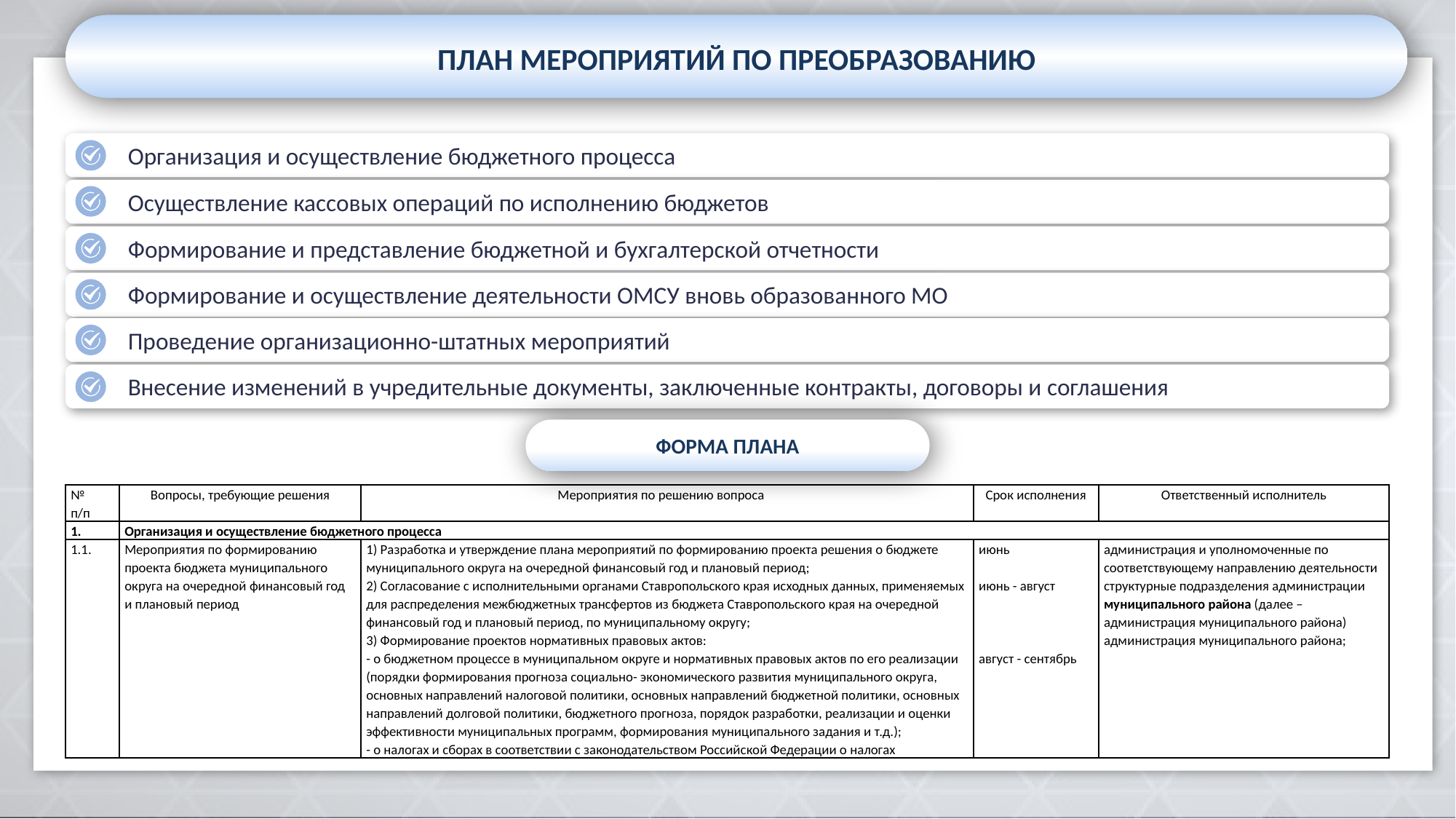

ПЛАН МЕРОПРИЯТИЙ ПО ПРЕОБРАЗОВАНИЮ

Организация и осуществление бюджетного процесса

Осуществление кассовых операций по исполнению бюджетов

Формирование и представление бюджетной и бухгалтерской отчетности

Формирование и осуществление деятельности ОМСУ вновь образованного МО

Проведение организационно-штатных мероприятий

Внесение изменений в учредительные документы, заключенные контракты, договоры и соглашения

ФОРМА ПЛАНА
| № п/п | Вопросы, требующие решения | Мероприятия по решению вопроса | Срок исполнения | Ответственный исполнитель |
| --- | --- | --- | --- | --- |
| 1. | Организация и осуществление бюджетного процесса |  |  |  |
| 1.1. | Мероприятия по формированию проекта бюджета муниципального округа на очередной финансовый год и плановый период | 1) Разработка и утверждение плана мероприятий по формированию проекта решения о бюджете муниципального округа на очередной финансовый год и плановый период; 2) Согласование с исполнительными органами Ставропольского края исходных данных, применяемых для распределения межбюджетных трансфертов из бюджета Ставропольского края на очередной финансовый год и плановый период, по муниципальному округу; 3) Формирование проектов нормативных правовых актов: - о бюджетном процессе в муниципальном округе и нормативных правовых актов по его реализации (порядки формирования прогноза социально- экономического развития муниципального округа, основных направлений налоговой политики, основных направлений бюджетной политики, основных направлений долговой политики, бюджетного прогноза, порядок разработки, реализации и оценки эффективности муниципальных программ, формирования муниципального задания и т.д.); - о налогах и сборах в соответствии с законодательством Российской Федерации о налогах | июнь июнь - август август - сентябрь | администрация и уполномоченные по соответствующему направлению деятельности структурные подразделения администрации муниципального района (далее – администрация муниципального района) администрация муниципального района; |